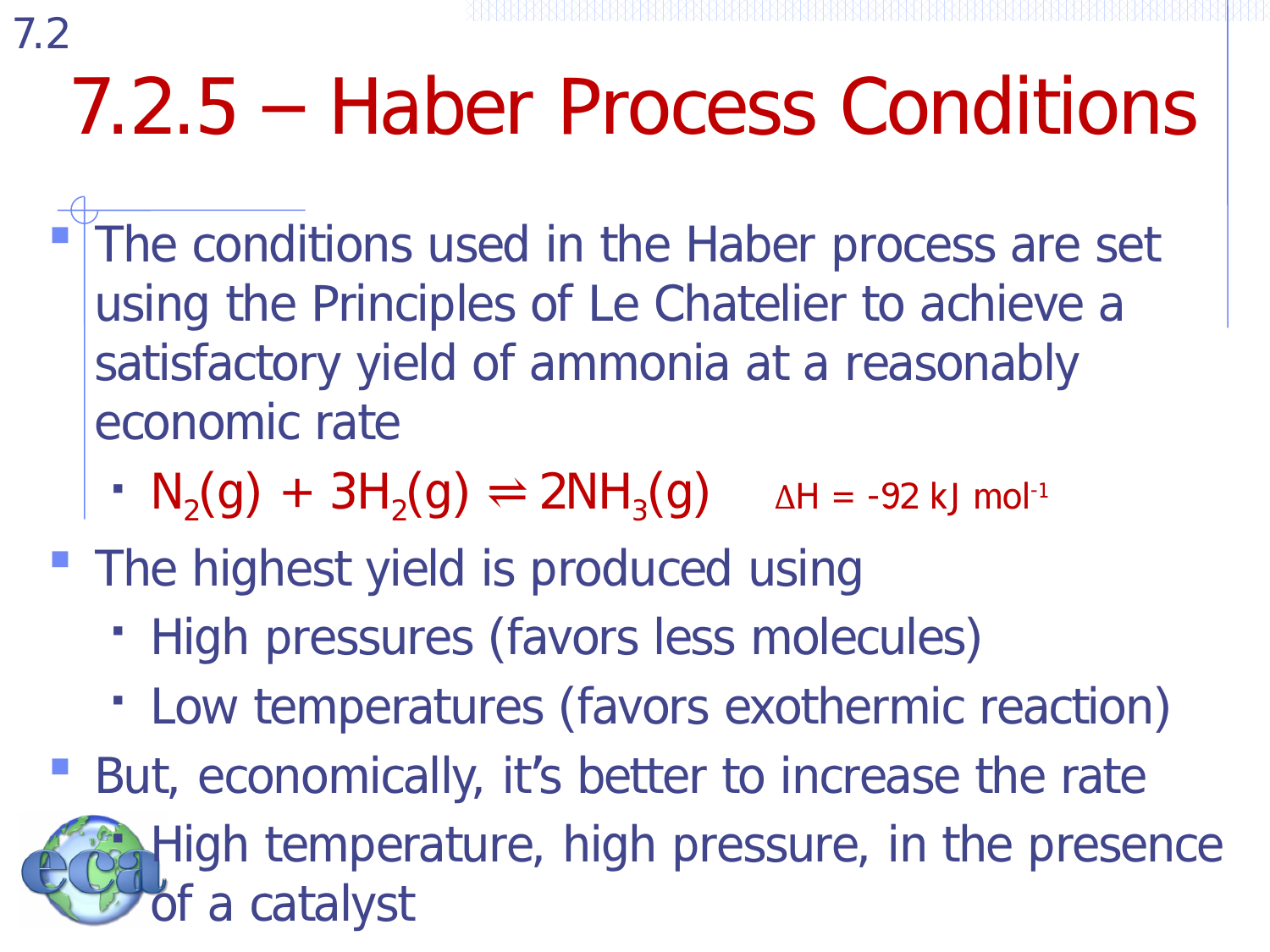

# 7.2.5 – Haber Process Conditions
The conditions used in the Haber process are set using the Principles of Le Chatelier to achieve a satisfactory yield of ammonia at a reasonably economic rate
N2(g) + 3H2(g) ⇌ 2NH3(g)    ∆H = -92 kJ mol-1
The highest yield is produced using
High pressures (favors less molecules)
Low temperatures (favors exothermic reaction)
But, economically, it’s better to increase the rate
High temperature, high pressure, in the presence of a catalyst